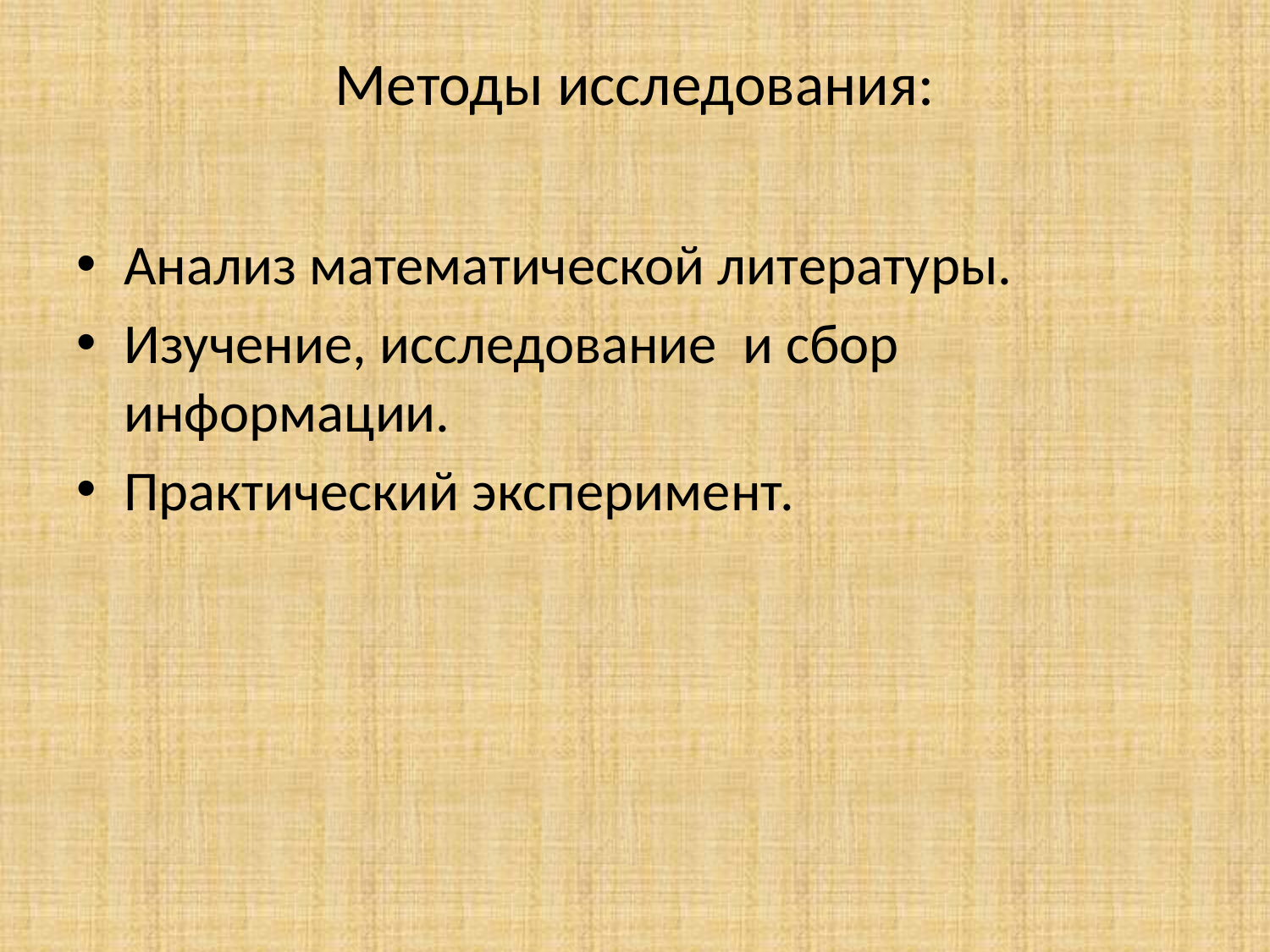

# Методы исследования:
Анализ математической литературы.
Изучение, исследование  и сбор информации.
Практический эксперимент.